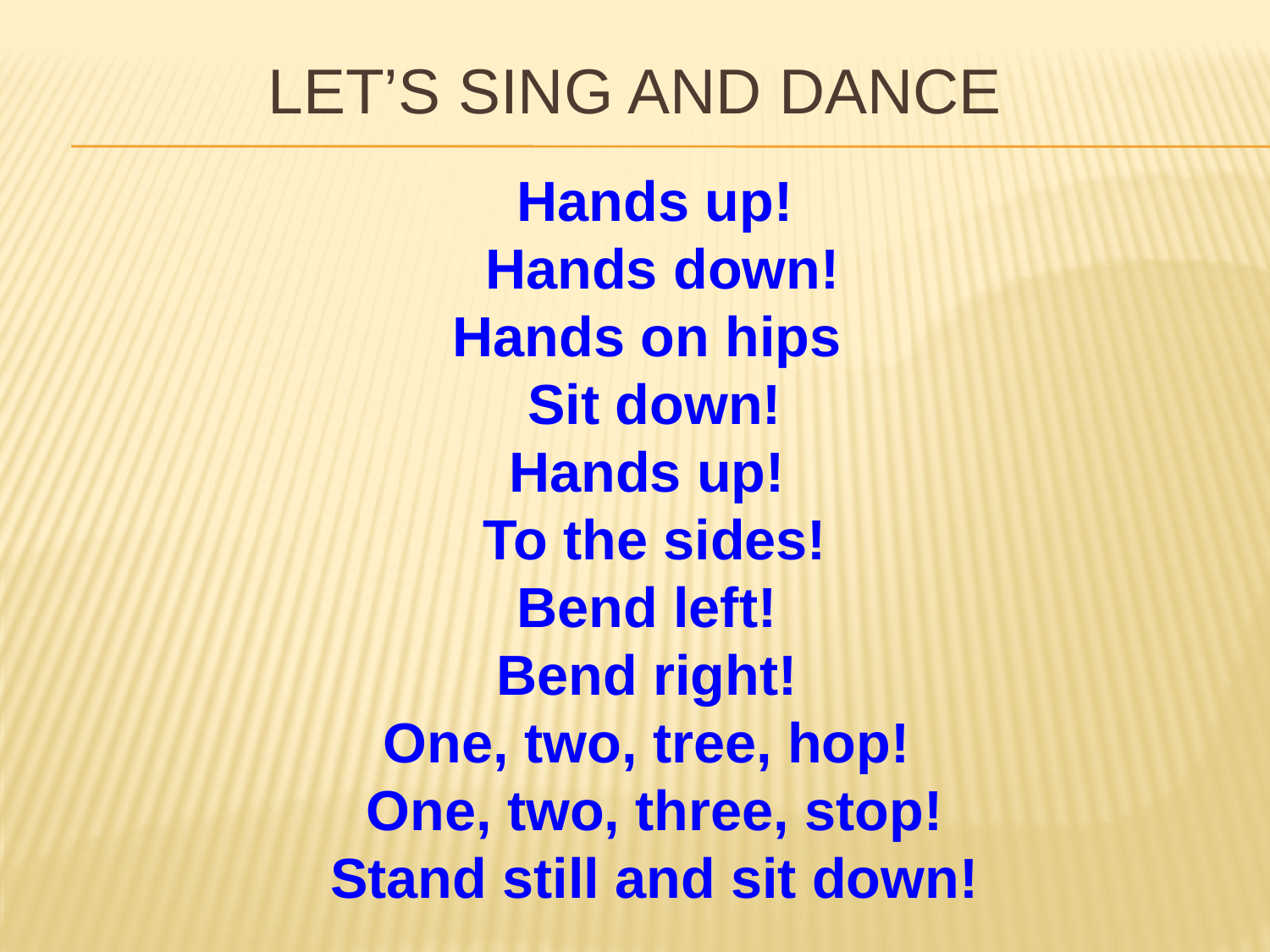

# Let’s sing and dance
Hands up!
 Hands down!
Hands on hips
Sit down!
Hands up!
To the sides!
Bend left!
Bend right!
One, two, tree, hop!
One, two, three, stop!
Stand still and sit down!